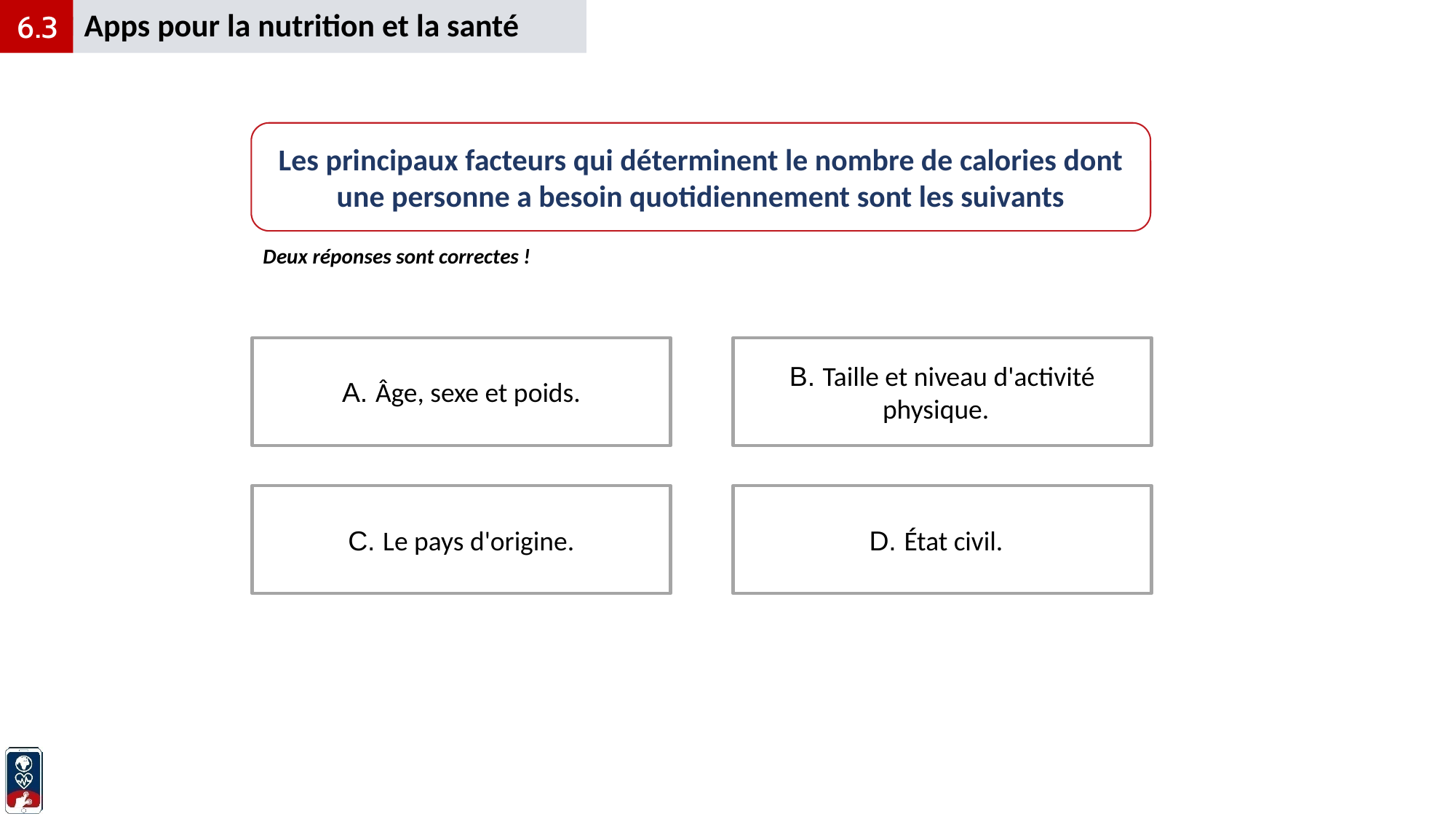

Apps pour la nutrition et la santé
6.3
Les principaux facteurs qui déterminent le nombre de calories dont une personne a besoin quotidiennement sont les suivants
Deux réponses sont correctes !
A. Âge, sexe et poids.
B. Taille et niveau d'activité physique.
D. État civil.
C. Le pays d'origine.